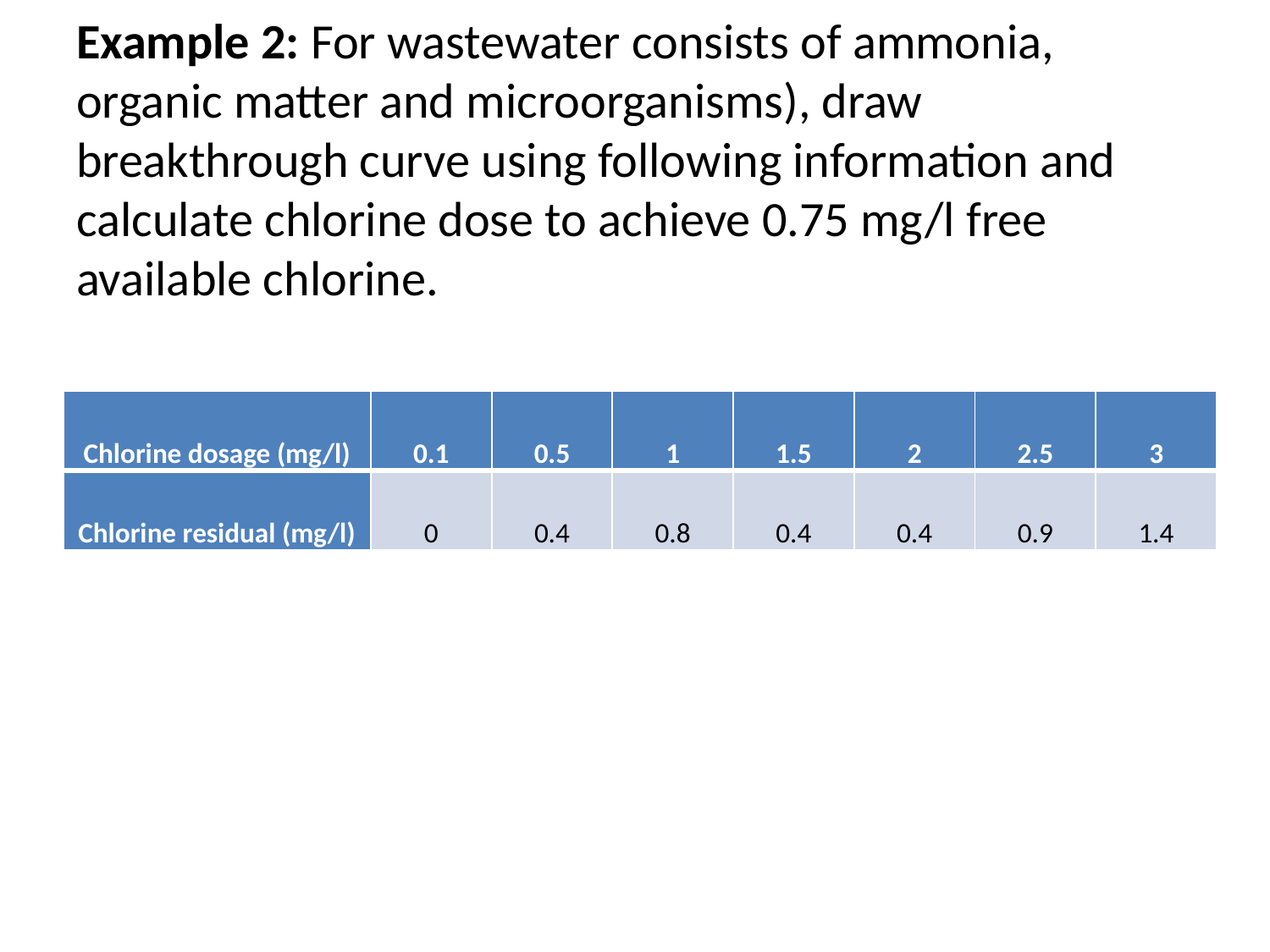

# Example 2: For wastewater consists of ammonia, organic matter and microorganisms), draw breakthrough curve using following information and calculate chlorine dose to achieve 0.75 mg/l free available chlorine.
| Chlorine dosage (mg/l) | 0.1 | 0.5 | 1 | 1.5 | 2 | 2.5 | 3 |
| --- | --- | --- | --- | --- | --- | --- | --- |
| Chlorine residual (mg/l) | 0 | 0.4 | 0.8 | 0.4 | 0.4 | 0.9 | 1.4 |